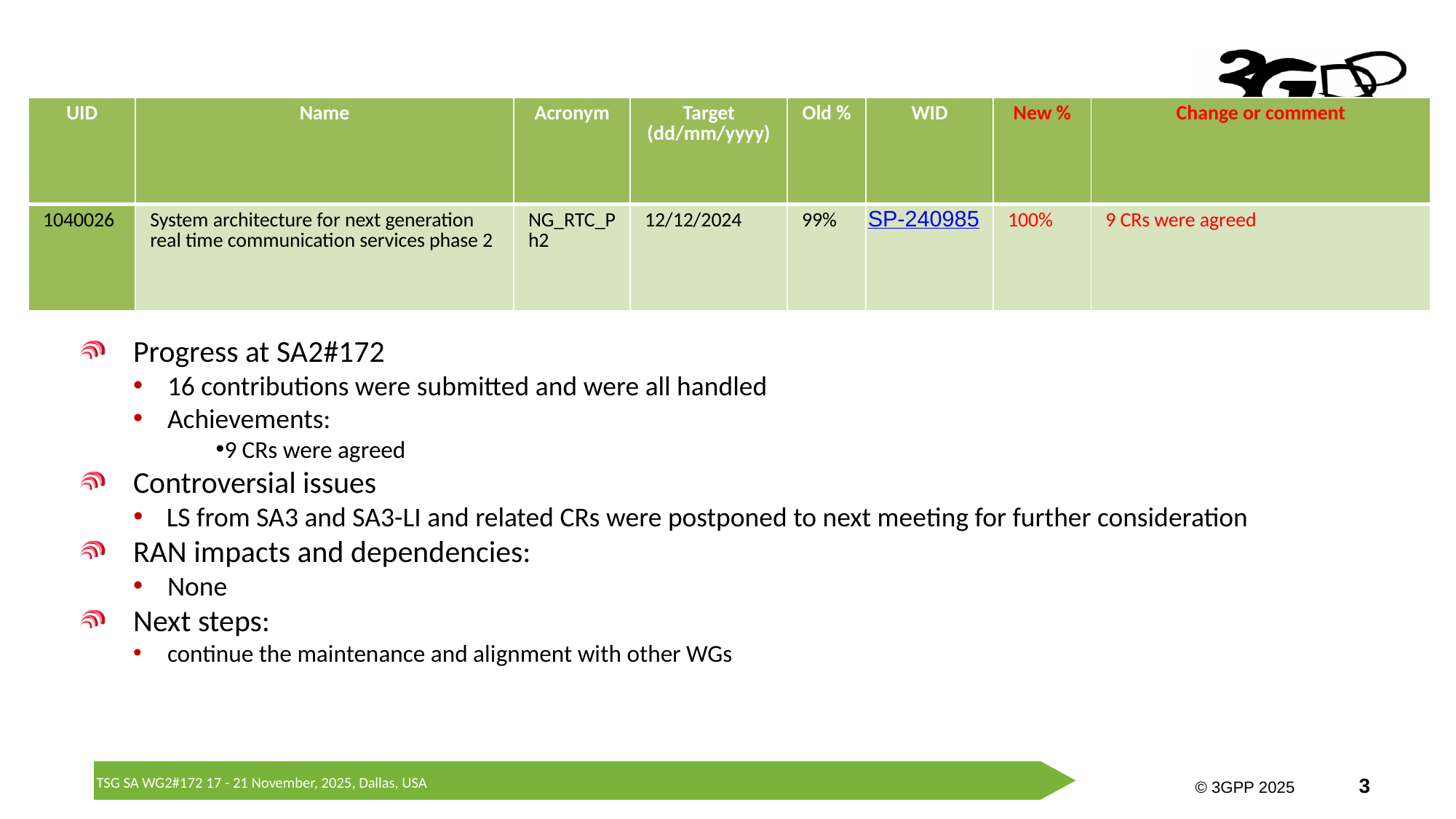

# NG_RTC_ph2 status after SA2#172
| UID | Name | Acronym | Target (dd/mm/yyyy) | Old % | WID | New % | Change or comment |
| --- | --- | --- | --- | --- | --- | --- | --- |
| 1040026 | System architecture for next generation real time communication services phase 2 | NG\_RTC\_Ph2 | 12/12/2024 | 99% | SP-240985 | 100% | 9 CRs were agreed |
Progress at SA2#172
16 contributions were submitted and were all handled
Achievements:
9 CRs were agreed
Controversial issues
LS from SA3 and SA3-LI and related CRs were postponed to next meeting for further consideration
RAN impacts and dependencies:
None
Next steps:
continue the maintenance and alignment with other WGs